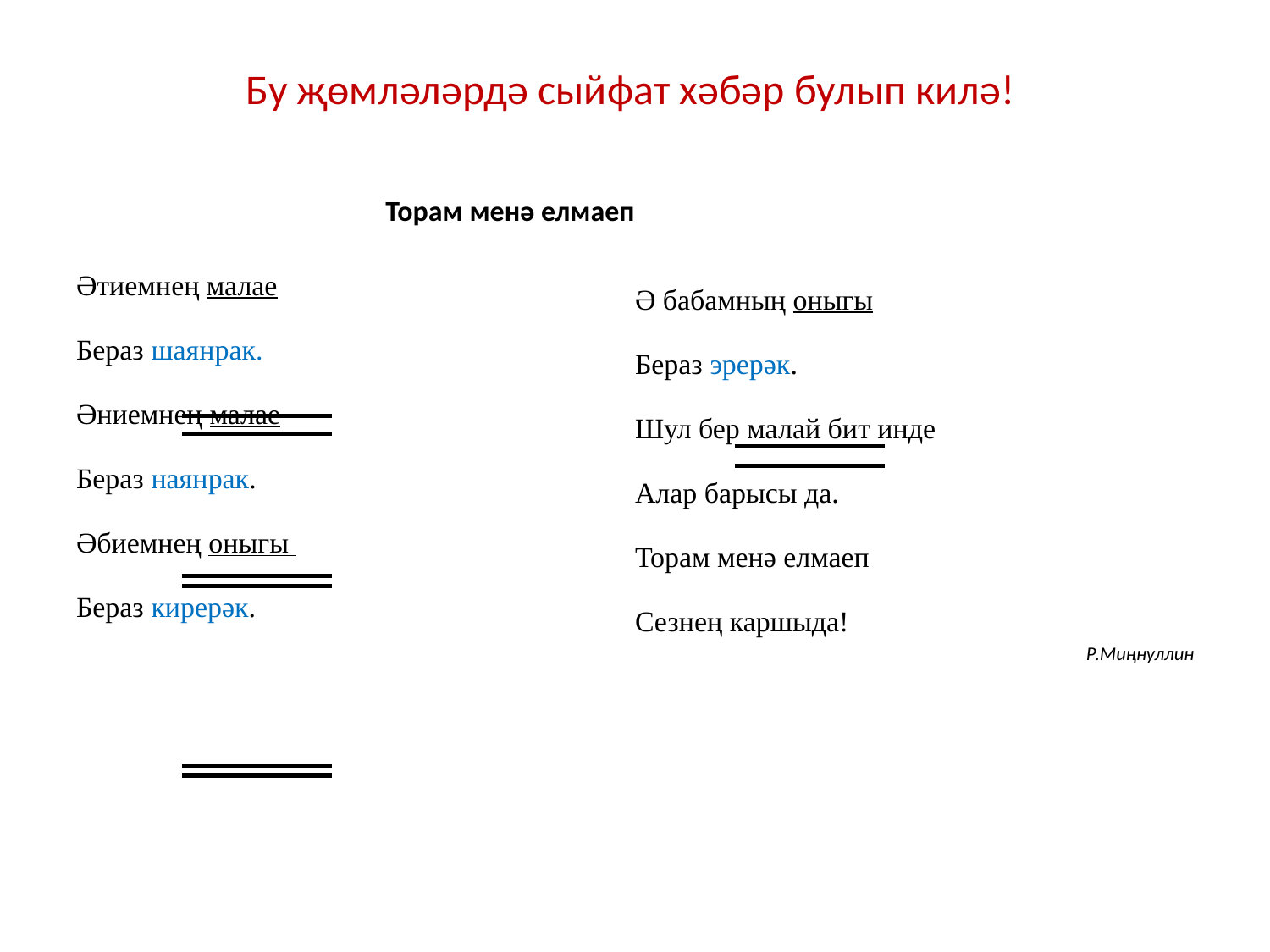

Бу җөмләләрдә сыйфат хәбәр булып килә!
Торам менә елмаеп

Әтиемнең малае
Бераз шаянрак.
Әниемнең малае
Бераз наянрак.
Әбиемнең оныгы
Бераз кирерәк.

Ә бабамның оныгы
Бераз эрерәк.
Шул бер малай бит инде
Алар барысы да.
Торам менә елмаеп
Сезнең каршыда!
Р.Миңнуллин